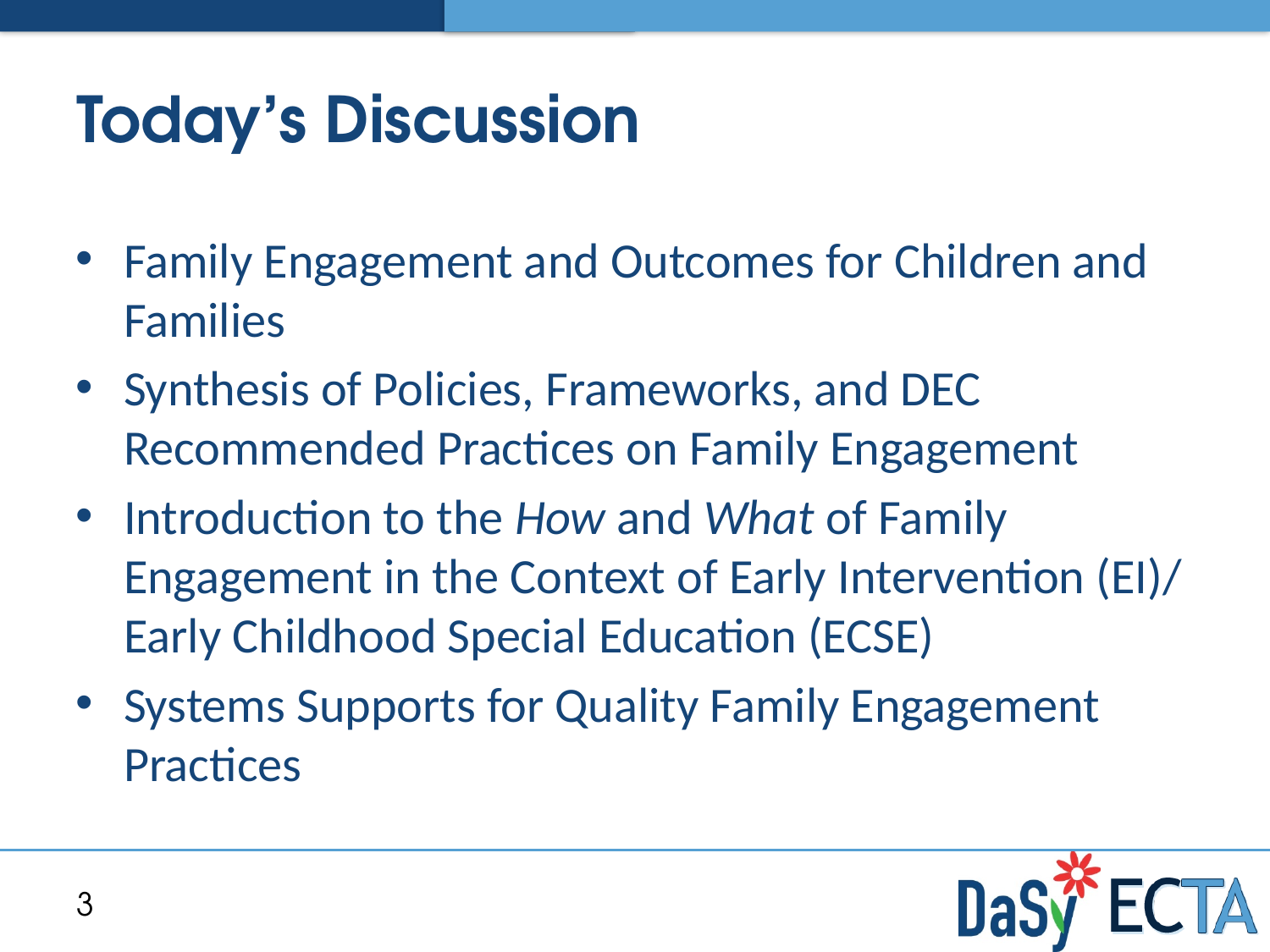

# Today’s Discussion
Family Engagement and Outcomes for Children and Families
Synthesis of Policies, Frameworks, and DEC Recommended Practices on Family Engagement
Introduction to the How and What of Family Engagement in the Context of Early Intervention (EI)/ Early Childhood Special Education (ECSE)
Systems Supports for Quality Family Engagement Practices

3